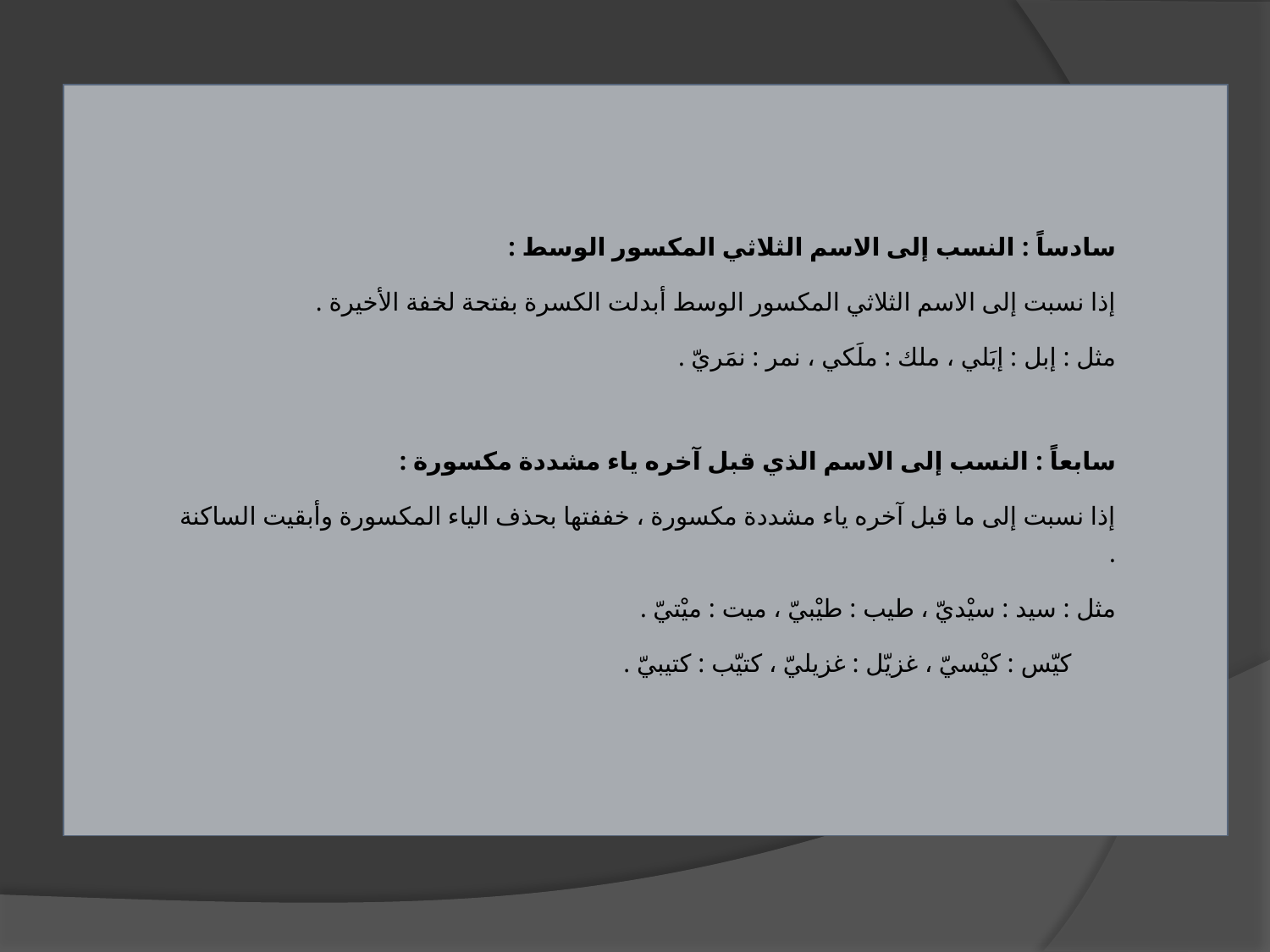

| سادساً : النسب إلى الاسم الثلاثي المكسور الوسط : إذا نسبت إلى الاسم الثلاثي المكسور الوسط أبدلت الكسرة بفتحة لخفة الأخيرة . مثل : إبل : إبَلي ، ملك : ملَكي ، نمر : نمَريّ .   سابعاً : النسب إلى الاسم الذي قبل آخره ياء مشددة مكسورة : إذا نسبت إلى ما قبل آخره ياء مشددة مكسورة ، خففتها بحذف الياء المكسورة وأبقيت الساكنة . مثل : سيد : سيْديّ ، طيب : طيْبيّ ، ميت : ميْتيّ .        كيّس : كيْسيّ ، غزيّل : غزيليّ ، كتيّب : كتيبيّ . |
| --- |